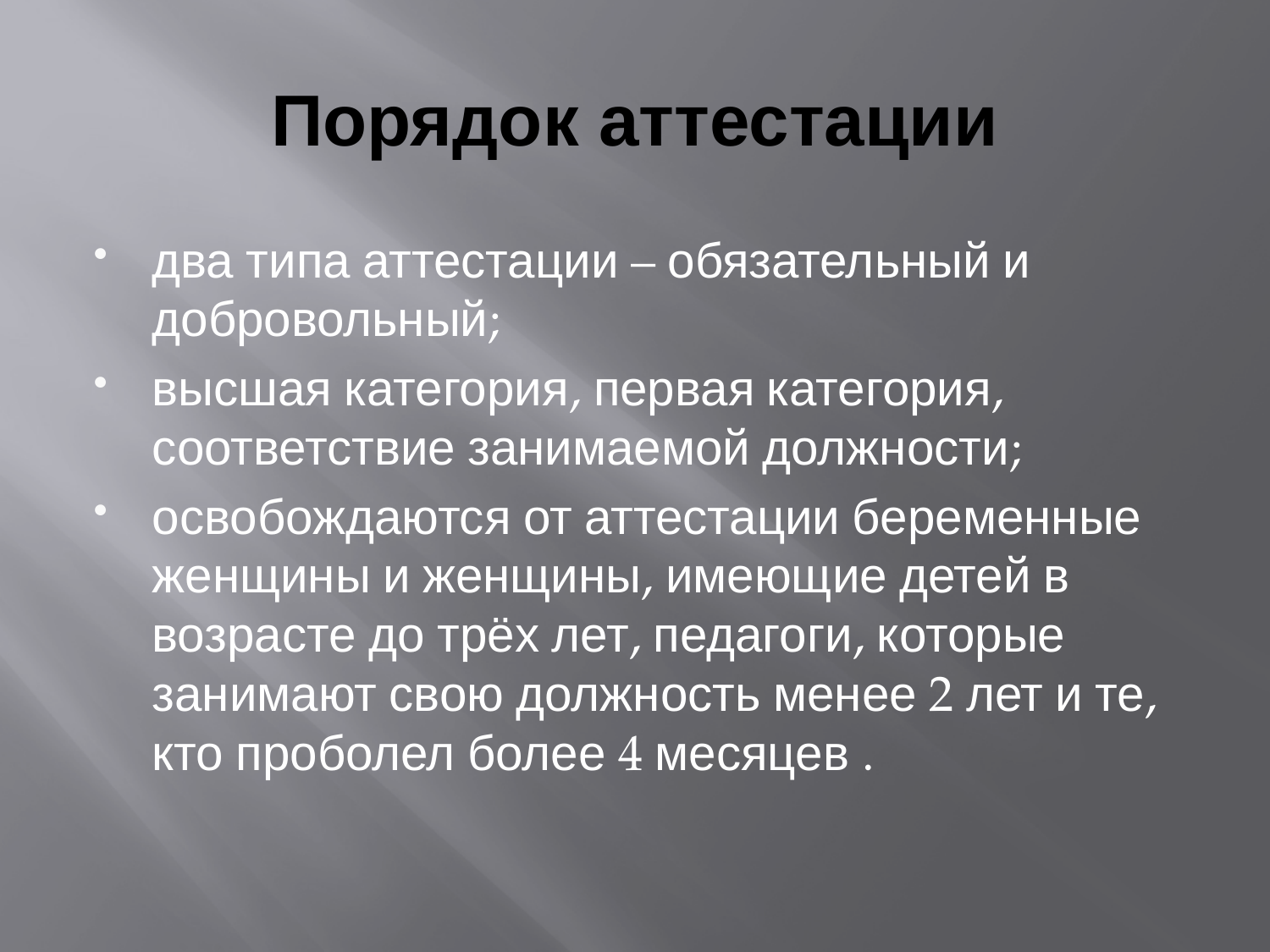

# Порядок аттестации
два типа аттестации – обязательный и добровольный;
высшая категория, первая категория, соответствие занимаемой должности;
освобождаются от аттестации беременные женщины и женщины, имеющие детей в возрасте до трёх лет, педагоги, которые занимают свою должность менее 2 лет и те, кто проболел более 4 месяцев .